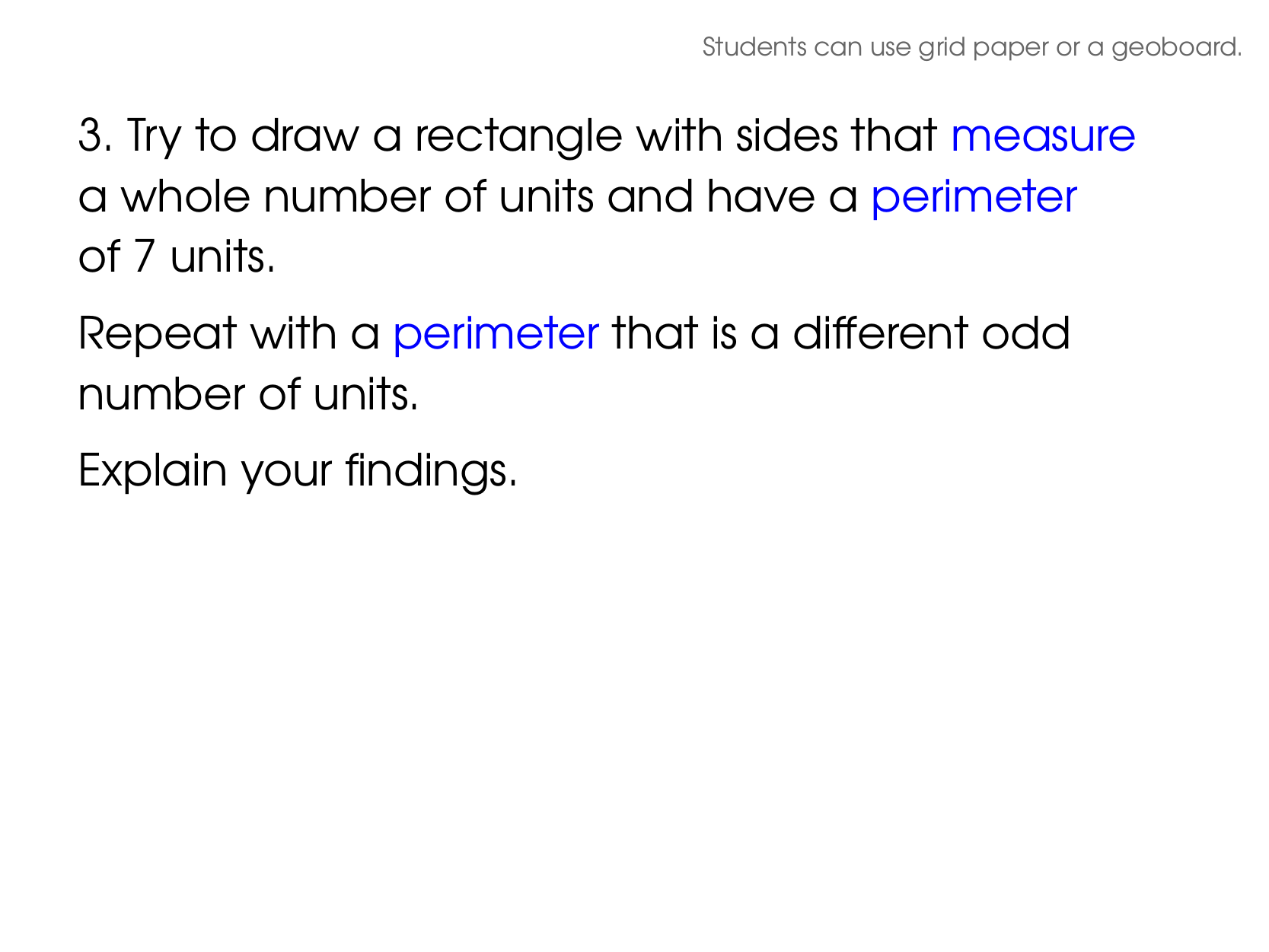

Students can use grid paper or a geoboard.
3. Try to draw a rectangle with sides that measure
a whole number of units and have a perimeter
of 7 units.
Repeat with a perimeter that is a different odd number of units.
Explain your findings.